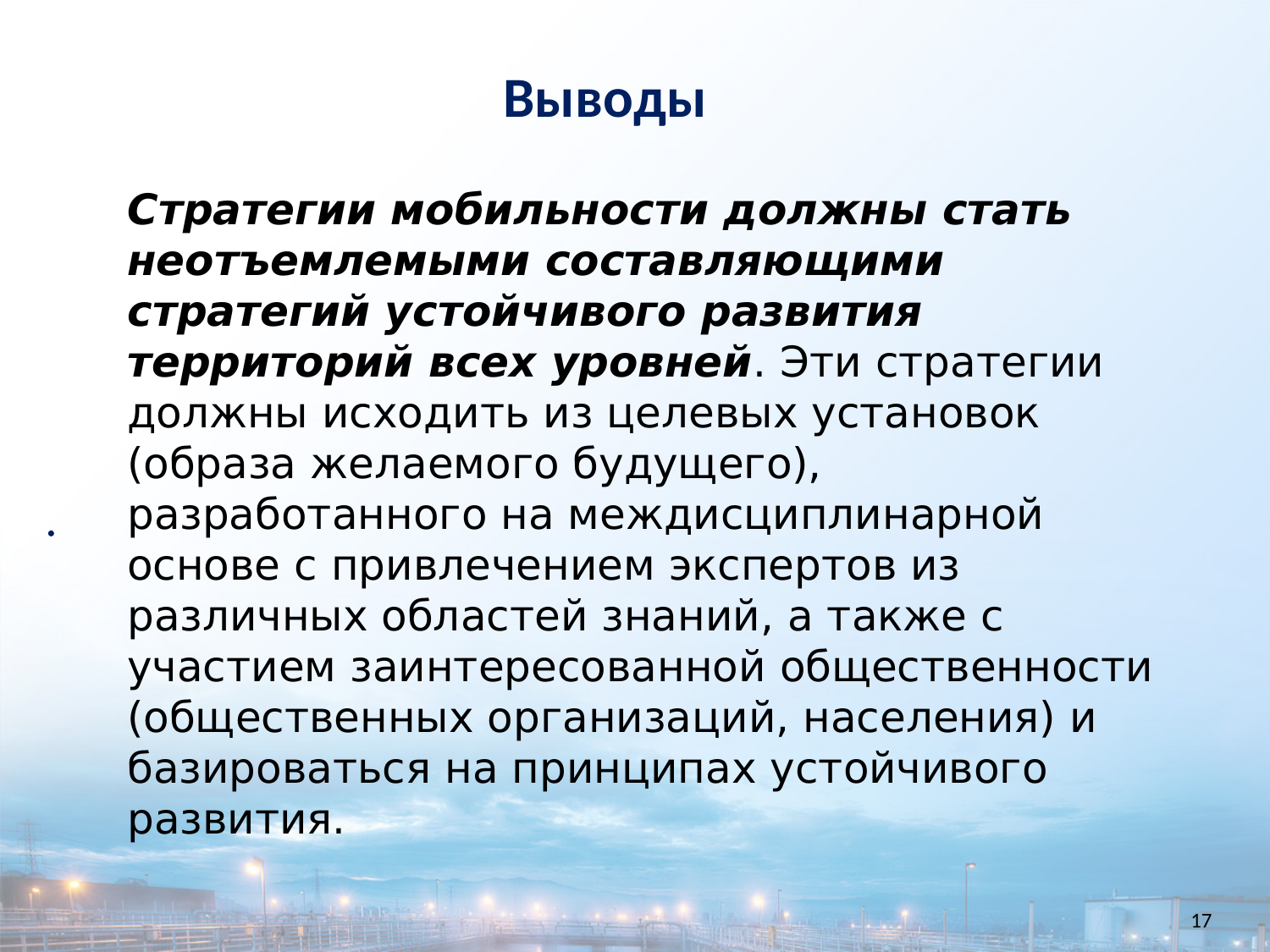

Выводы
⋅
Стратегии мобильности должны стать неотъемлемыми составляющими стратегий устойчивого развития территорий всех уровней. Эти стратегии должны исходить из целевых установок (образа желаемого будущего), разработанного на междисциплинарной основе с привлечением экспертов из различных областей знаний, а также с участием заинтересованной общественности (общественных организаций, населения) и базироваться на принципах устойчивого развития.
17